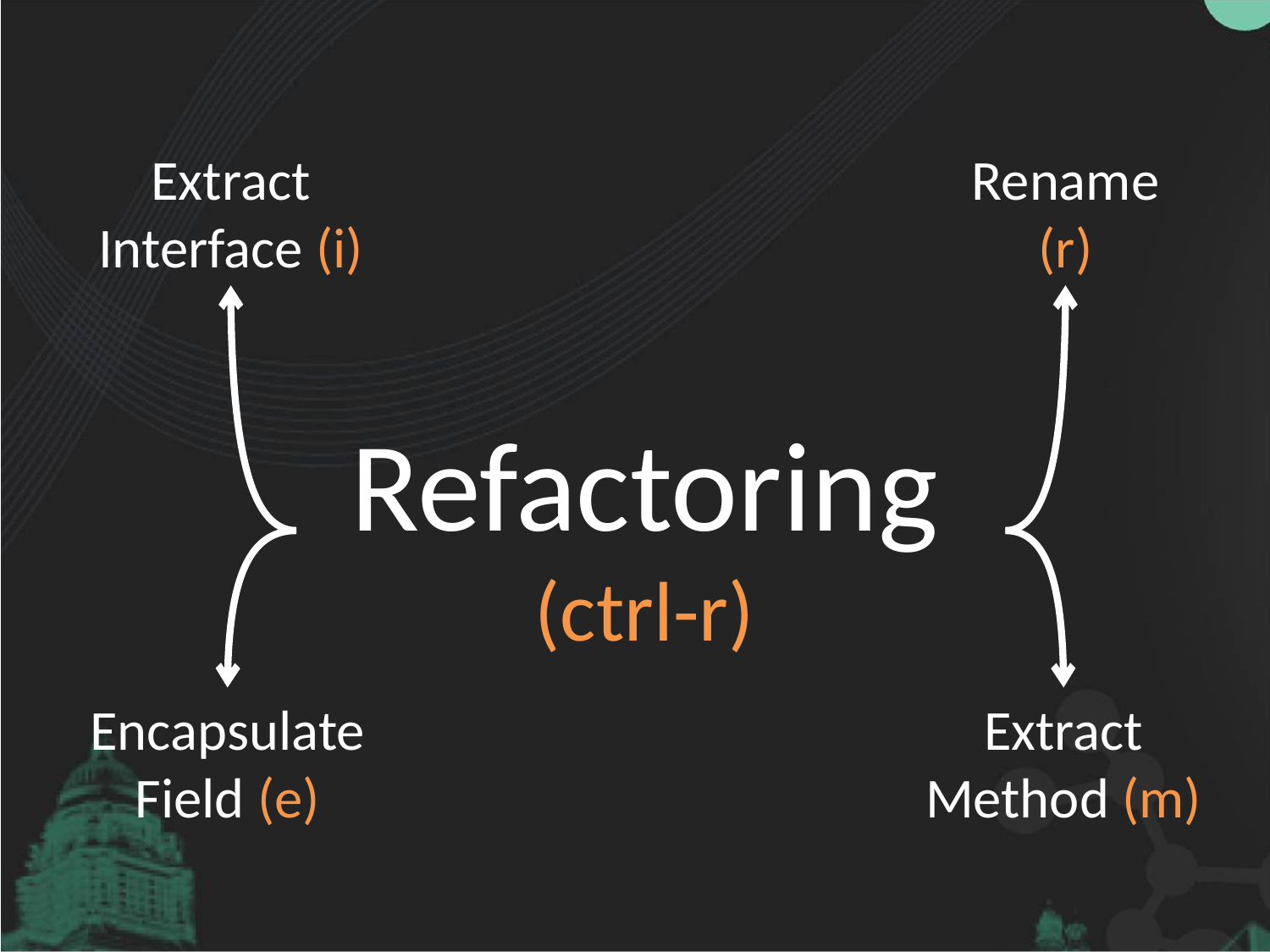

Extract
Interface (i)
Rename
(r)
# Refactoring (ctrl-r)
Encapsulate
Field (e)
Extract
Method (m)